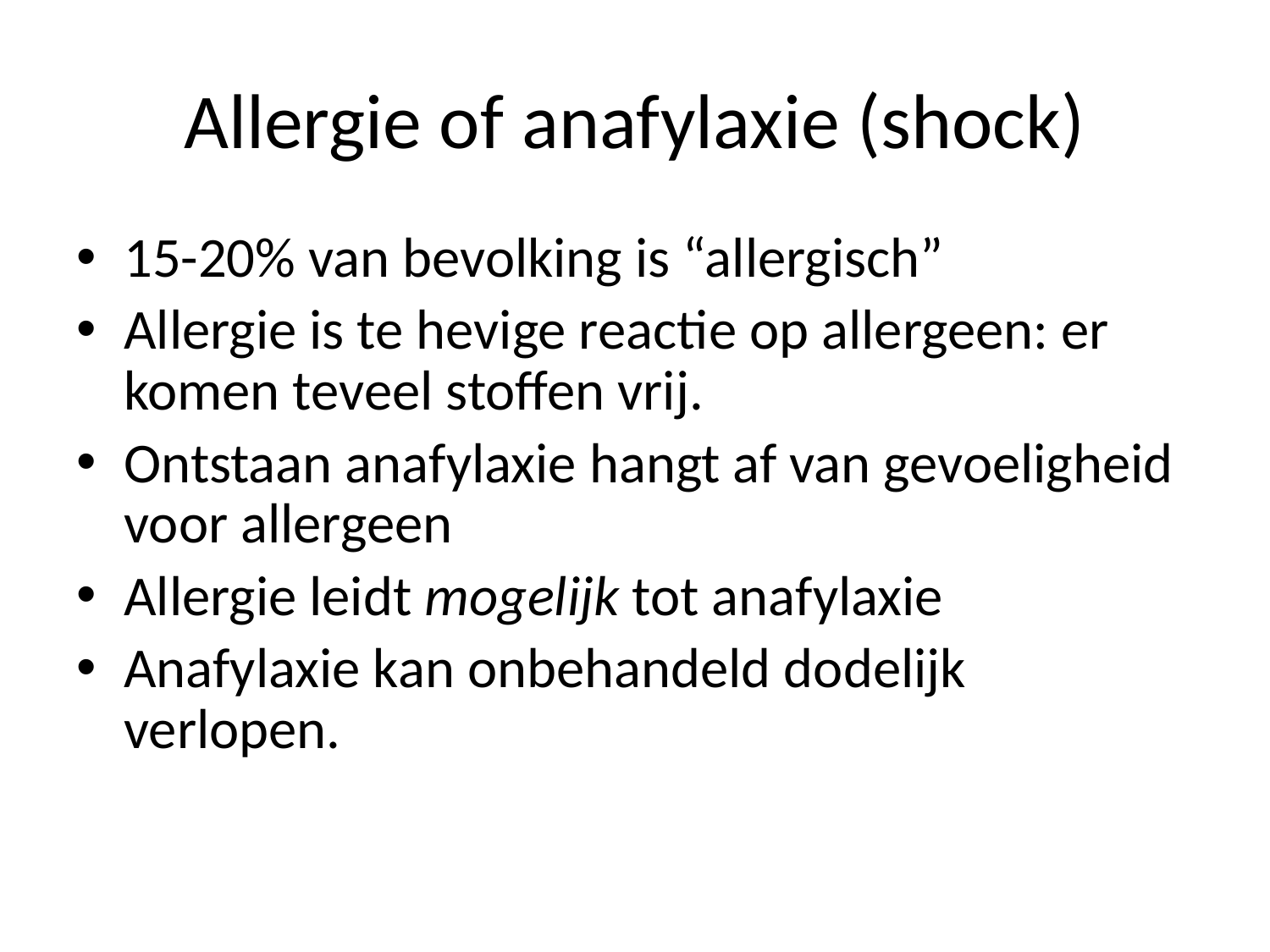

# Allergie of anafylaxie (shock)
15-20% van bevolking is “allergisch”
Allergie is te hevige reactie op allergeen: er komen teveel stoffen vrij.
Ontstaan anafylaxie hangt af van gevoeligheid voor allergeen
Allergie leidt mogelijk tot anafylaxie
Anafylaxie kan onbehandeld dodelijk verlopen.